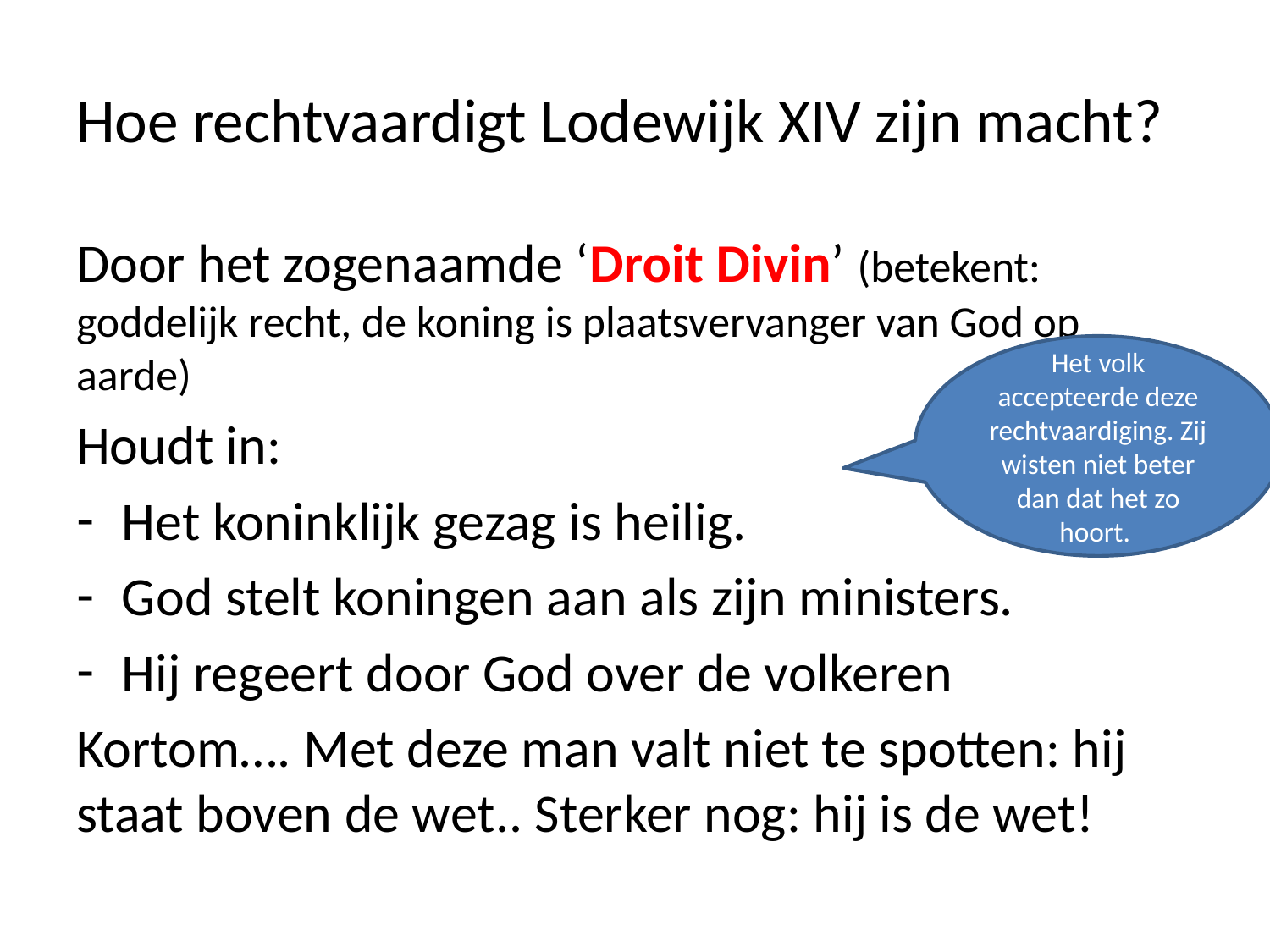

# Hoe rechtvaardigt Lodewijk XIV zijn macht?
Door het zogenaamde ‘Droit Divin’ (betekent: goddelijk recht, de koning is plaatsvervanger van God op aarde)
Houdt in:
Het koninklijk gezag is heilig.
God stelt koningen aan als zijn ministers.
Hij regeert door God over de volkeren
Kortom…. Met deze man valt niet te spotten: hij staat boven de wet.. Sterker nog: hij is de wet!

Het volk accepteerde deze rechtvaardiging. Zij wisten niet beter dan dat het zo hoort.